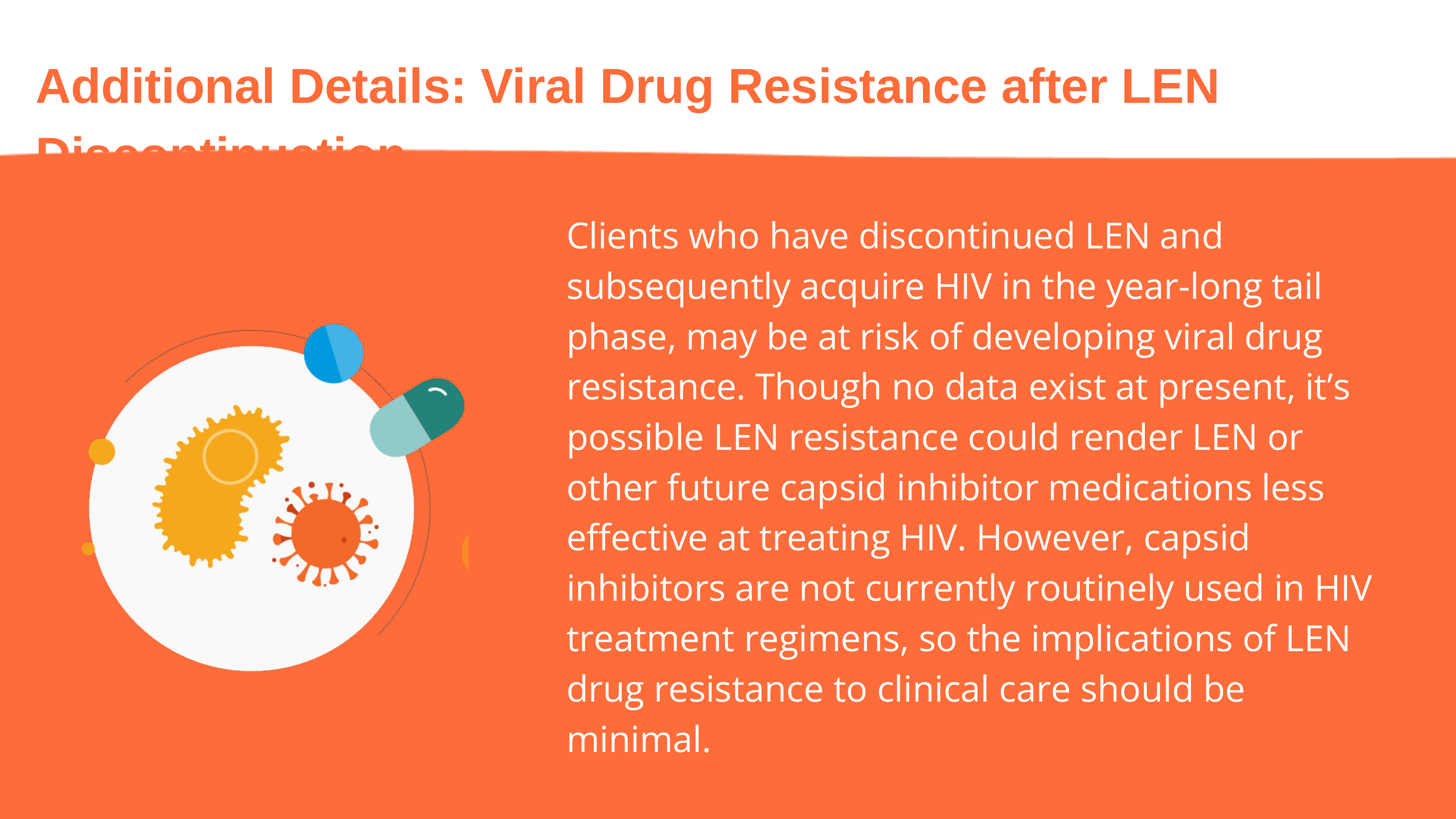

Additional Details: Viral Drug Resistance after LEN Discontinuation

Clients who have discontinued LEN and subsequently acquire HIV in the year-long tail phase, may be at risk of developing viral drug resistance. Though no data exist at present, it’s possible LEN resistance could render LEN or other future capsid inhibitor medications less effective at treating HIV. However, capsid inhibitors are not currently routinely used in HIV treatment regimens, so the implications of LEN drug resistance to clinical care should be minimal.